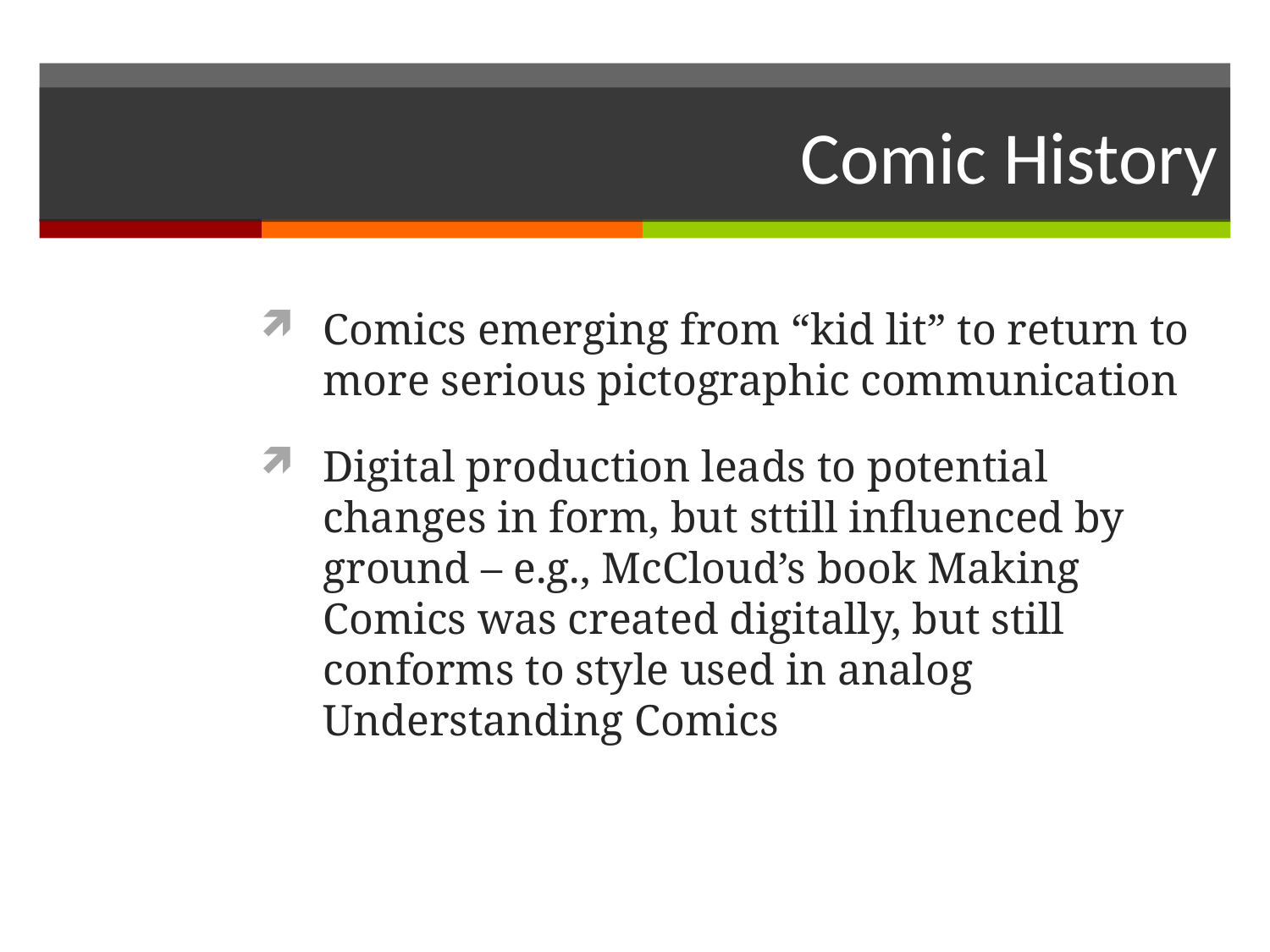

# Comic History
Comics emerging from “kid lit” to return to more serious pictographic communication
Digital production leads to potential changes in form, but sttill influenced by ground – e.g., McCloud’s book Making Comics was created digitally, but still conforms to style used in analog Understanding Comics